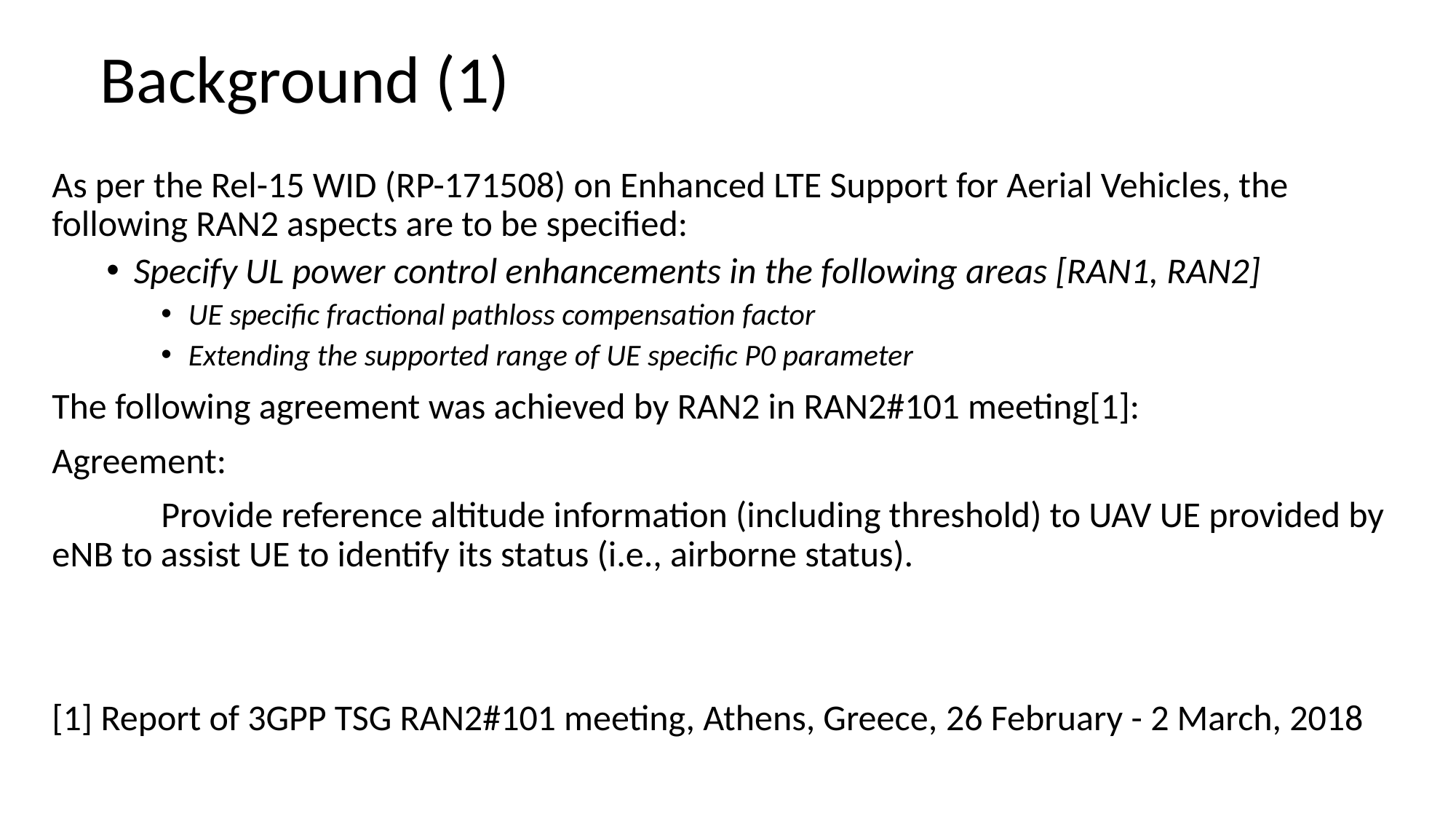

# Background (1)
As per the Rel-15 WID (RP-171508) on Enhanced LTE Support for Aerial Vehicles, the following RAN2 aspects are to be specified:
Specify UL power control enhancements in the following areas [RAN1, RAN2]
UE specific fractional pathloss compensation factor
Extending the supported range of UE specific P0 parameter
The following agreement was achieved by RAN2 in RAN2#101 meeting[1]:
Agreement:
	Provide reference altitude information (including threshold) to UAV UE provided by eNB to assist UE to identify its status (i.e., airborne status).

[1] Report of 3GPP TSG RAN2#101 meeting, Athens, Greece, 26 February - 2 March, 2018